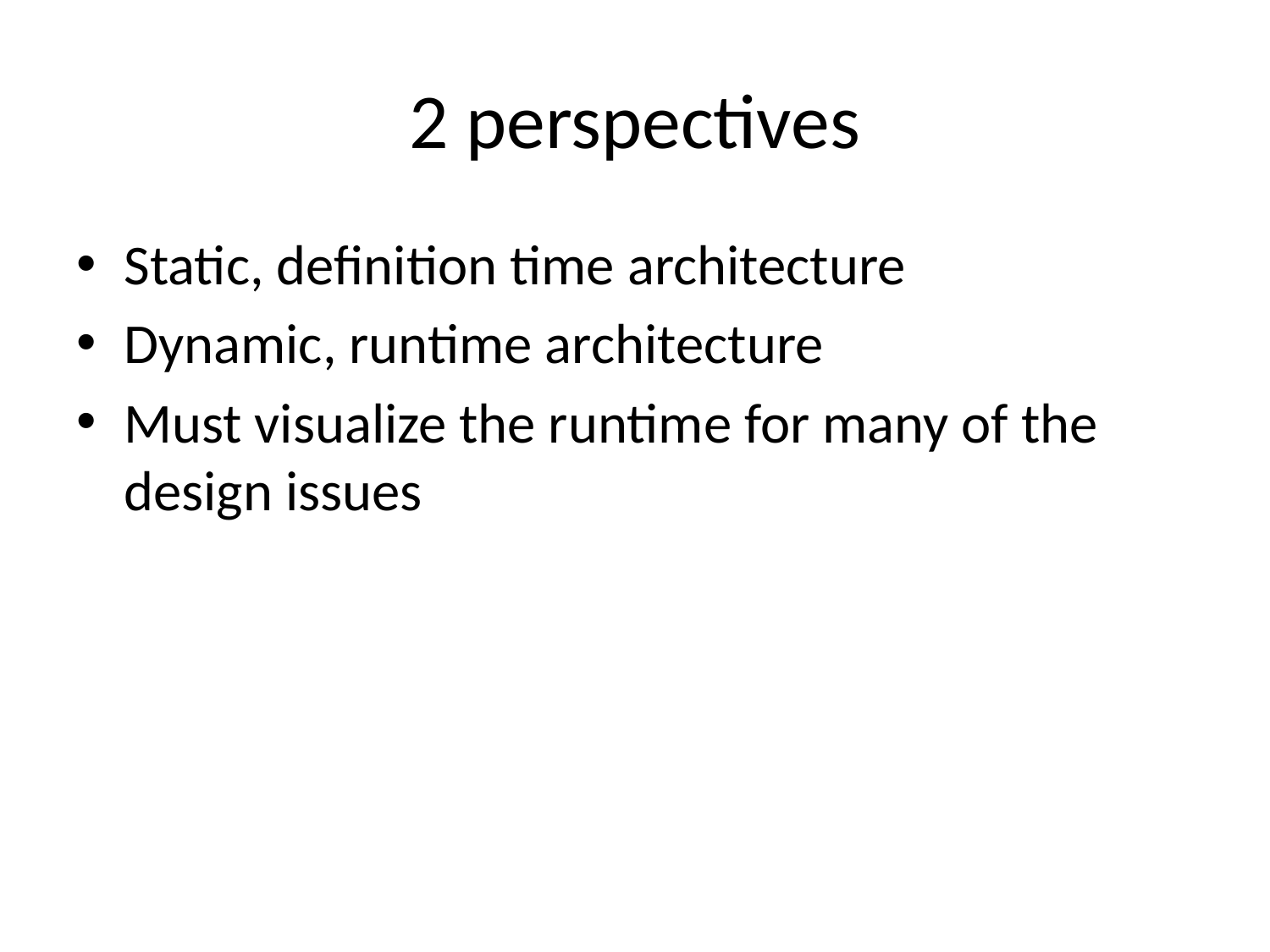

# 2 perspectives
Static, definition time architecture
Dynamic, runtime architecture
Must visualize the runtime for many of the design issues